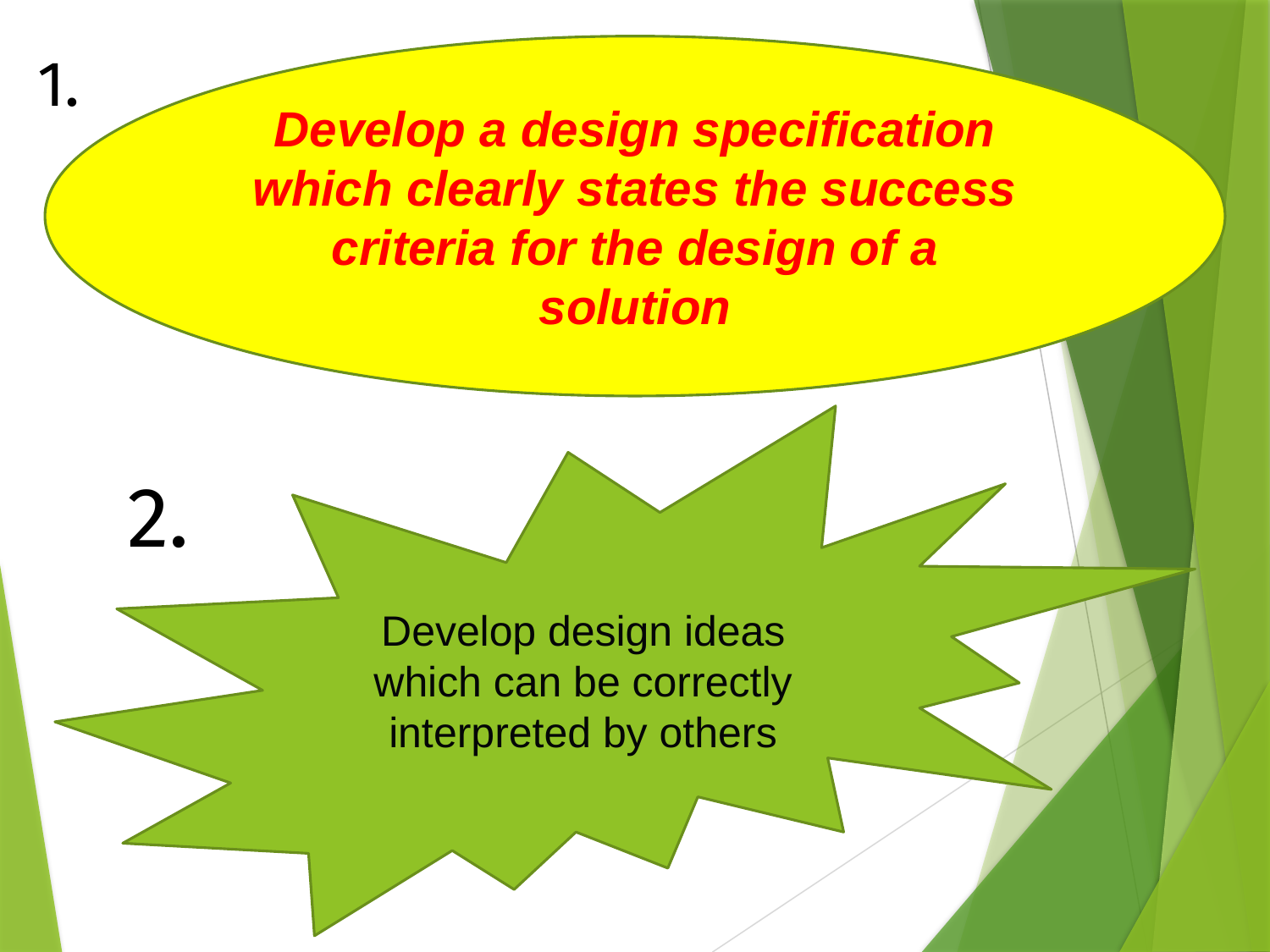

1.
Develop a design specification which clearly states the success criteria for the design of a solution
Develop design ideas which can be correctly interpreted by others
2.